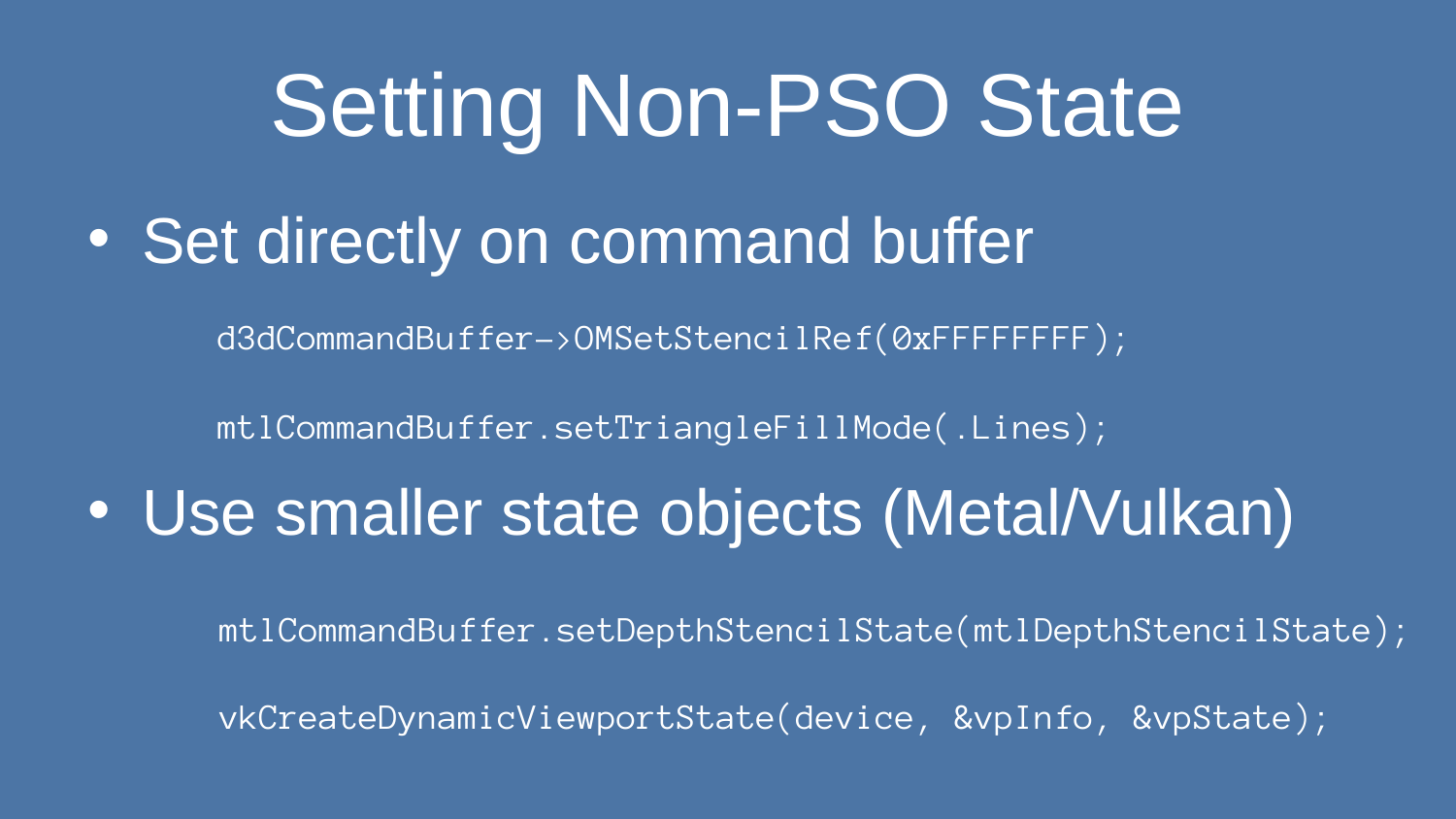

# Setting Non-PSO State
Set directly on command buffer

Use smaller state objects (Metal/Vulkan)
d3dCommandBuffer->OMSetStencilRef(0xFFFFFFFF);
mtlCommandBuffer.setTriangleFillMode(.Lines);
mtlCommandBuffer.setDepthStencilState(mtlDepthStencilState);

vkCreateDynamicViewportState(device, &vpInfo, &vpState);